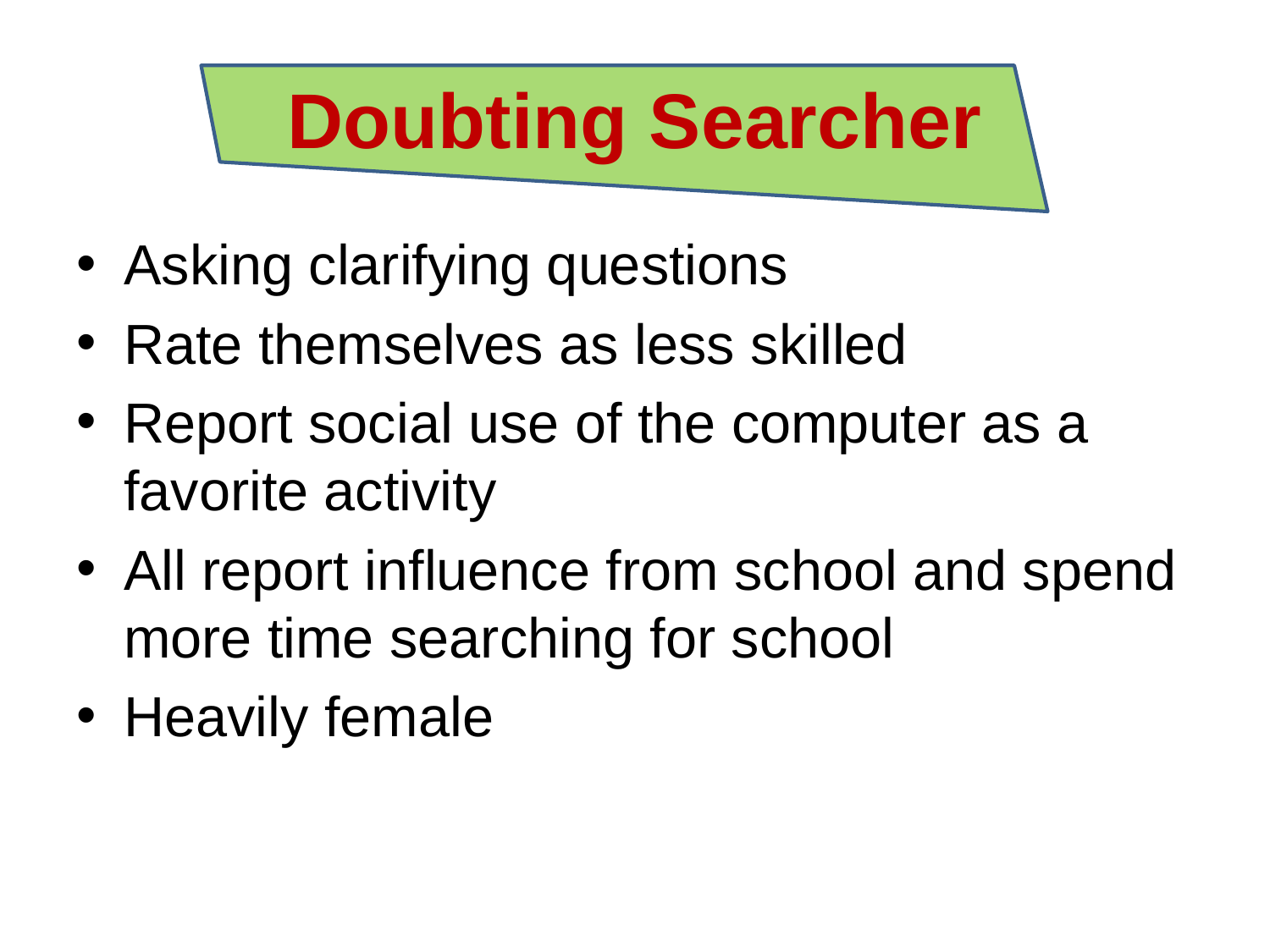

# Doubting Searcher

Asking clarifying questions
Rate themselves as less skilled
Report social use of the computer as a favorite activity
All report influence from school and spend more time searching for school
Heavily female